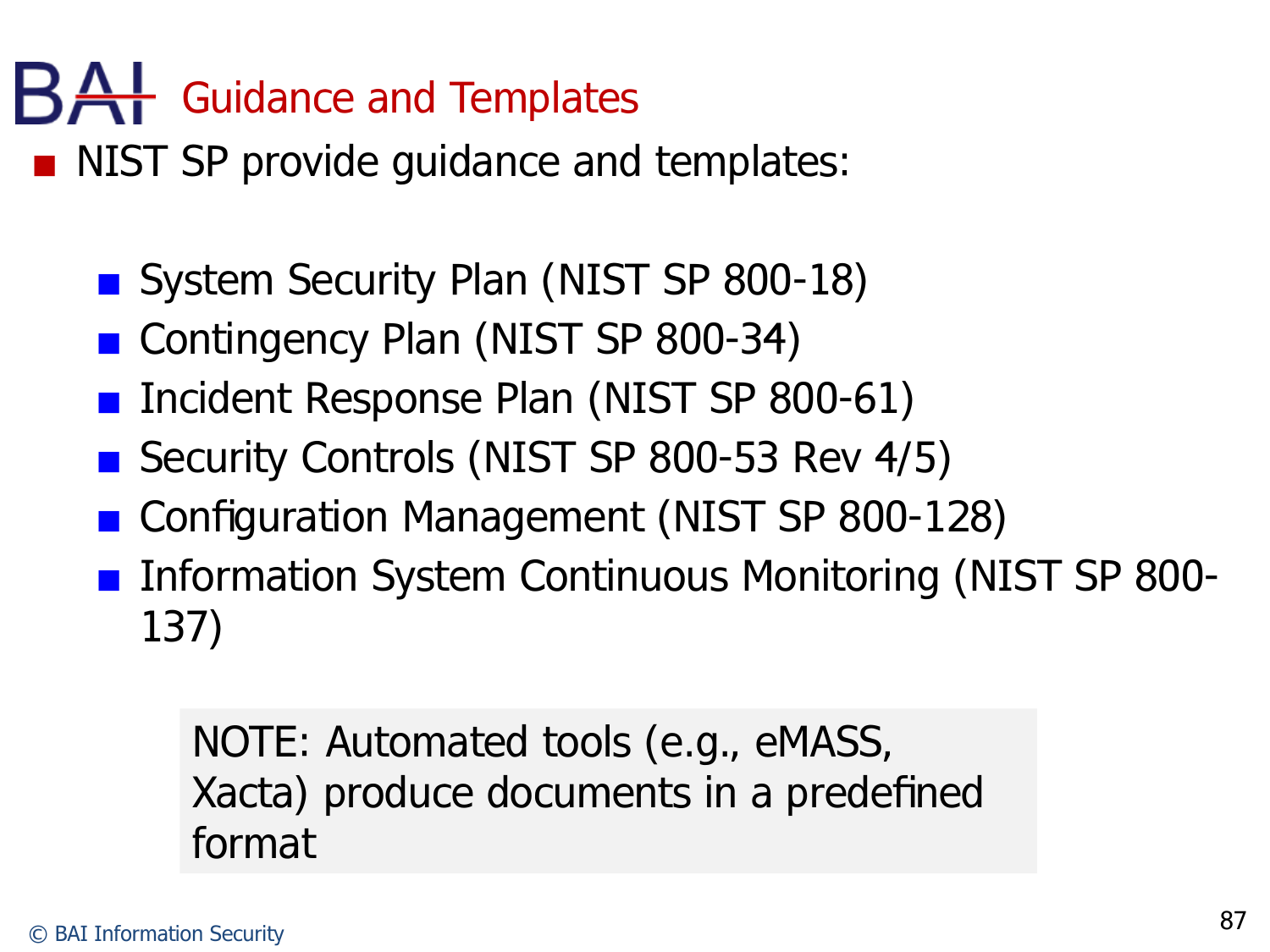

# Guidance and Templates
NIST SP provide guidance and templates:

System Security Plan (NIST SP 800-18)
Contingency Plan (NIST SP 800-34)
Incident Response Plan (NIST SP 800-61)
Security Controls (NIST SP 800-53 Rev 4/5)
Configuration Management (NIST SP 800-128)
Information System Continuous Monitoring (NIST SP 800-137)
NOTE: Automated tools (e.g., eMASS, Xacta) produce documents in a predefined format